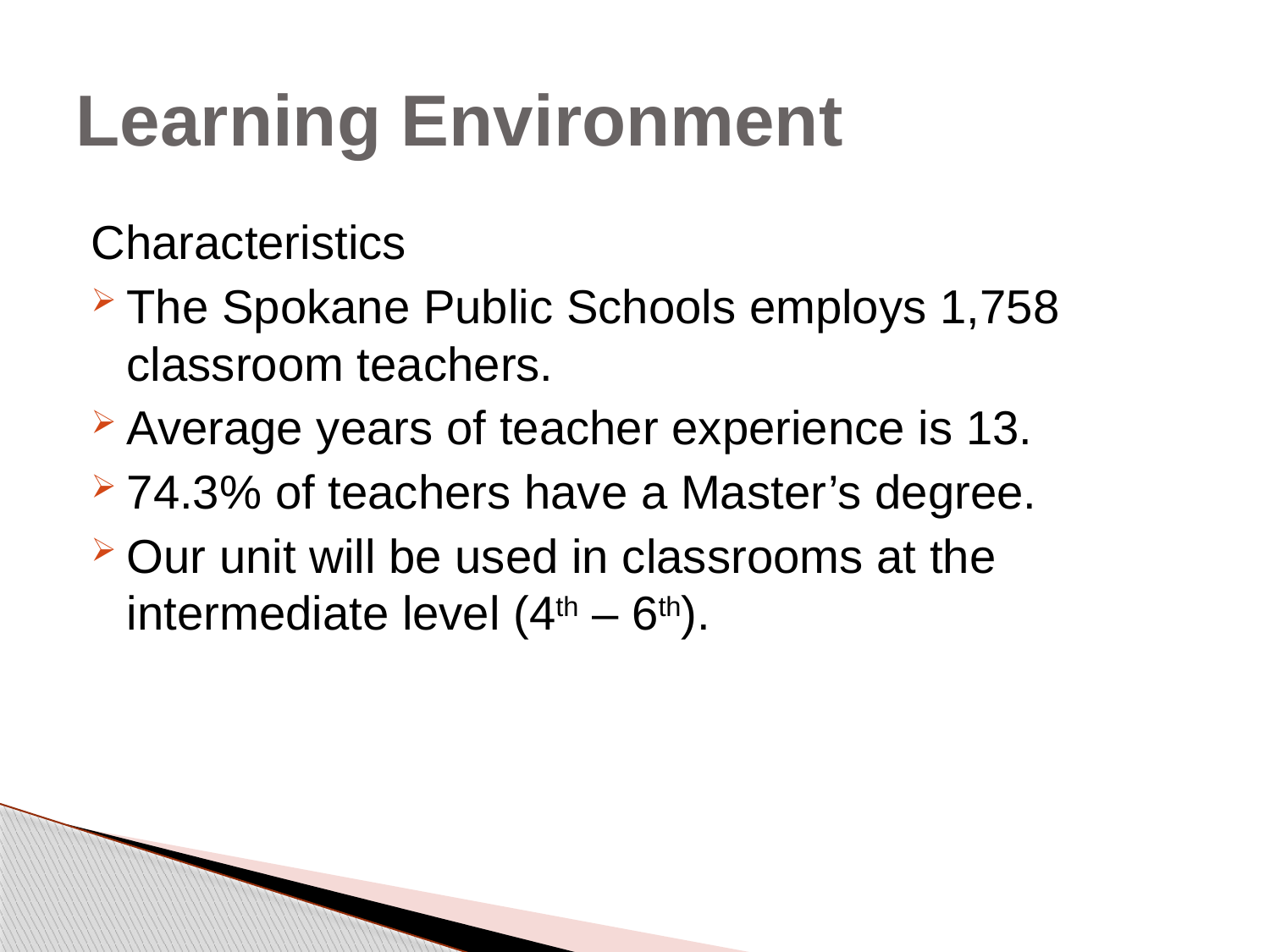

# Learning Environment
Characteristics
The Spokane Public Schools employs 1,758 classroom teachers.
Average years of teacher experience is 13.
74.3% of teachers have a Master’s degree.
Our unit will be used in classrooms at the intermediate level (4th – 6th).